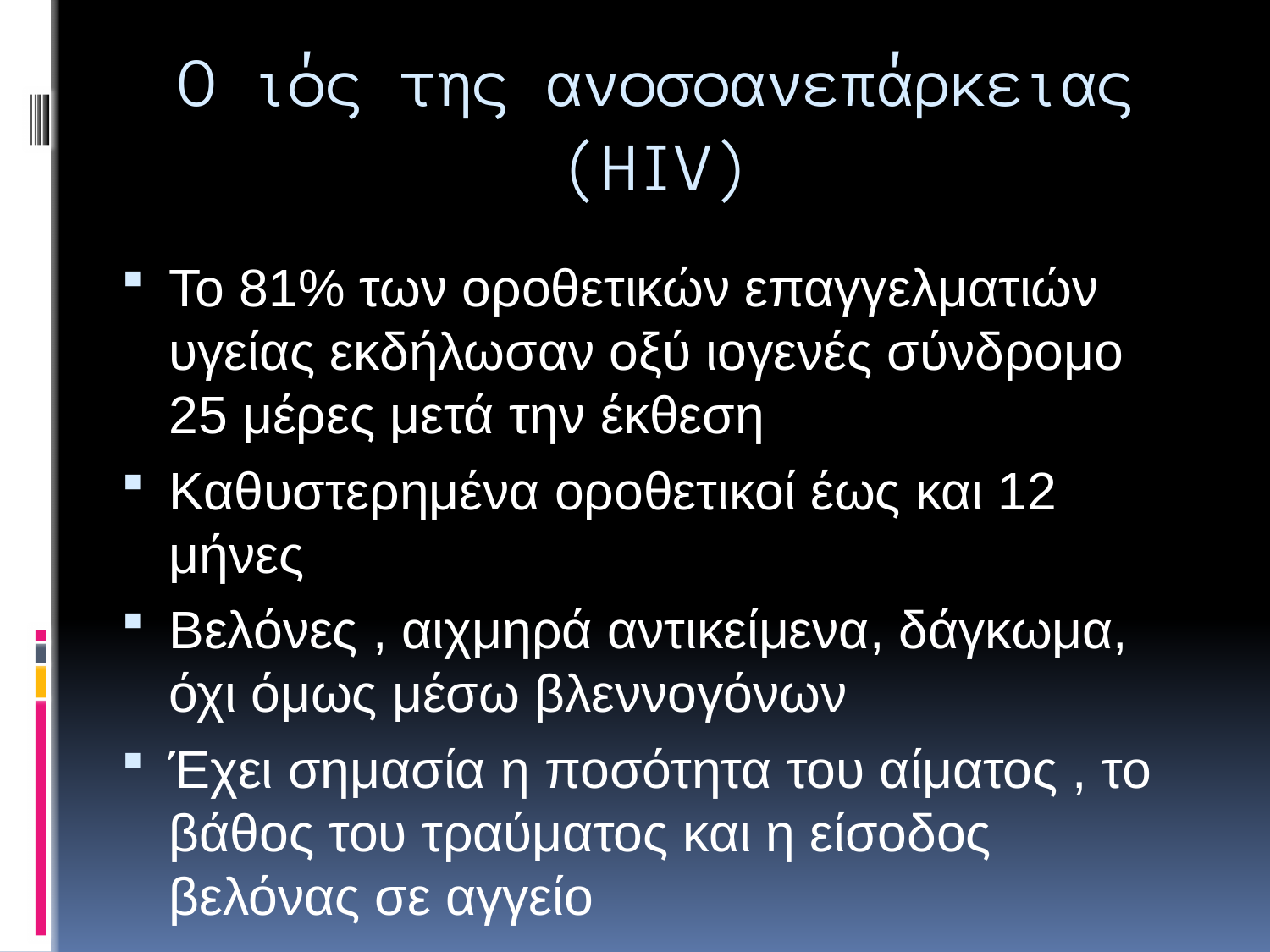

# Ο ιός της ανοσοανεπάρκειας (HIV)
Το 81% των οροθετικών επαγγελματιών υγείας εκδήλωσαν οξύ ιογενές σύνδρομο 25 μέρες μετά την έκθεση
Καθυστερημένα οροθετικοί έως και 12 μήνες
Βελόνες , αιχμηρά αντικείμενα, δάγκωμα, όχι όμως μέσω βλεννογόνων
Έχει σημασία η ποσότητα του αίματος , το βάθος του τραύματος και η είσοδος βελόνας σε αγγείο